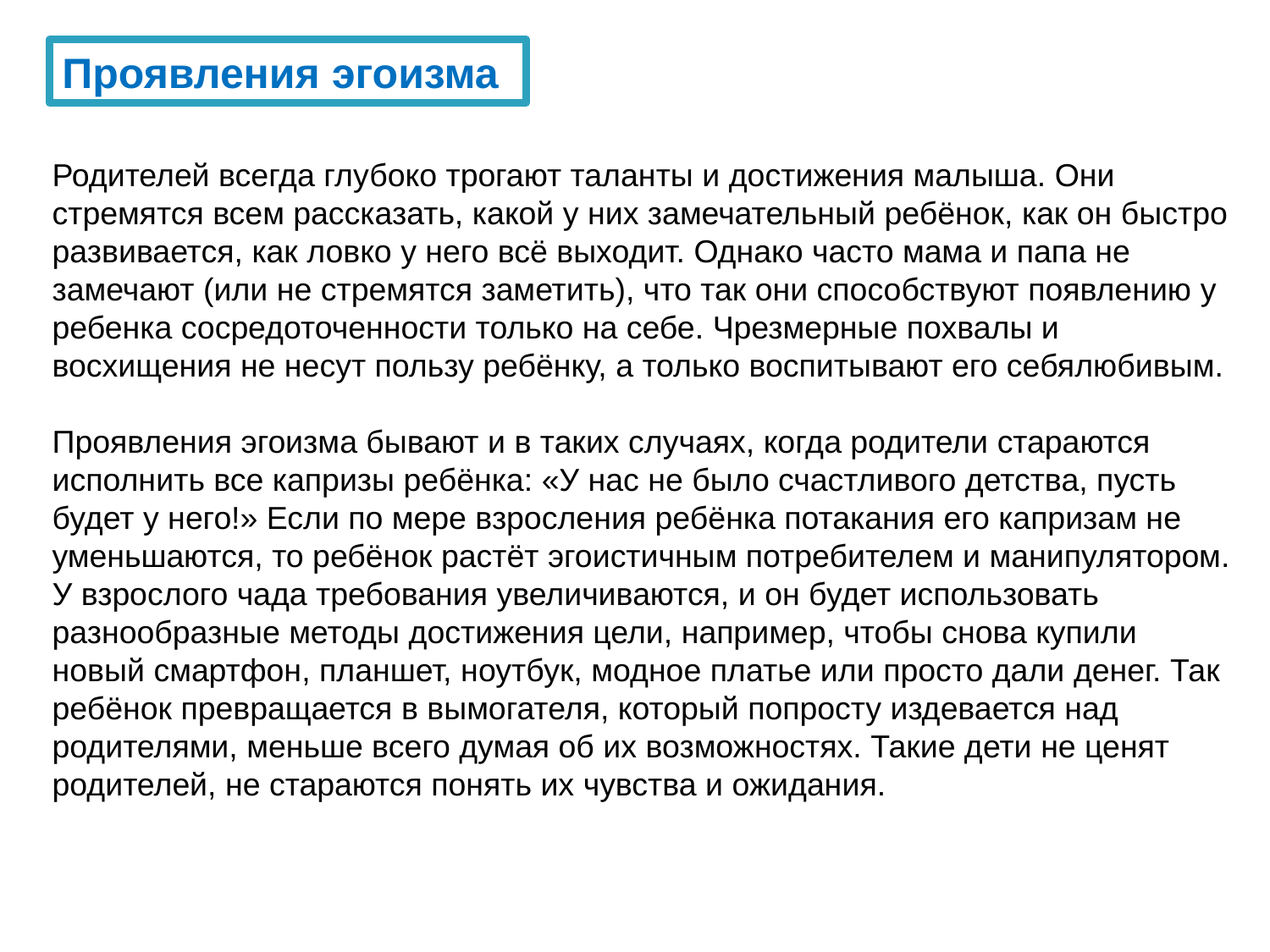

Проявления эгоизма
Родителей всегда глубоко трогают таланты и достижения малыша. Они стремятся всем рассказать, какой у них замечательный ребёнок, как он быстро развивается, как ловко у него всё выходит. Однако часто мама и папа не замечают (или не стремятся заметить), что так они способствуют появлению у ребенка сосредоточенности только на себе. Чрезмерные похвалы и восхищения не несут пользу ребёнку, а только воспитывают его себялюбивым.

Проявления эгоизма бывают и в таких случаях, когда родители стараются исполнить все капризы ребёнка: «У нас не было счастливого детства, пусть будет у него!» Если по мере взросления ребёнка потакания его капризам не уменьшаются, то ребёнок растёт эгоистичным потребителем и манипулятором. У взрослого чада требования увеличиваются, и он будет использовать разнообразные методы достижения цели, например, чтобы снова купили новый смартфон, планшет, ноутбук, модное платье или просто дали денег. Так ребёнок превращается в вымогателя, который попросту издевается над родителями, меньше всего думая об их возможностях. Такие дети не ценят родителей, не стараются понять их чувства и ожидания.